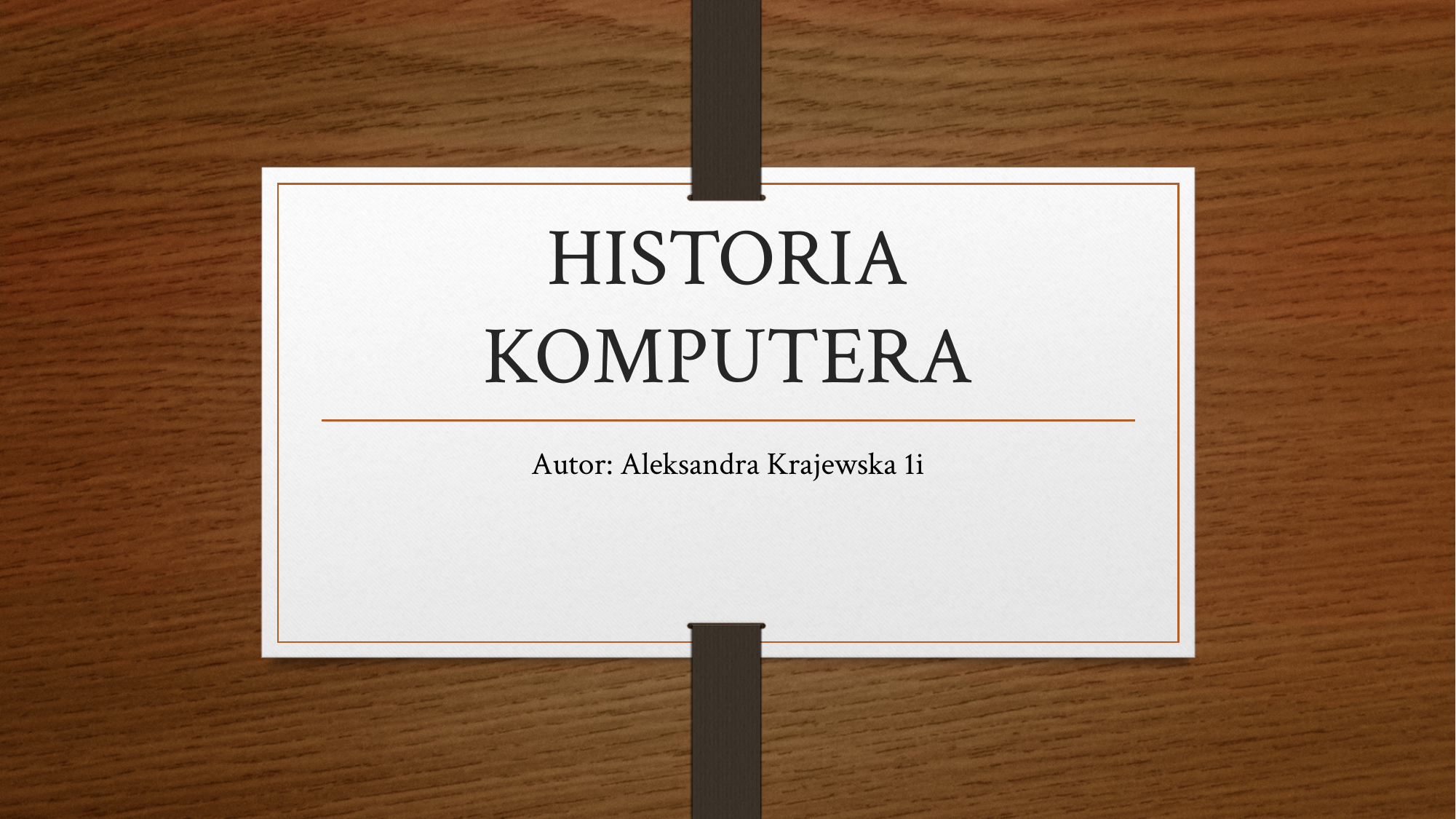

# HISTORIA KOMPUTERA
Autor: Aleksandra Krajewska 1i